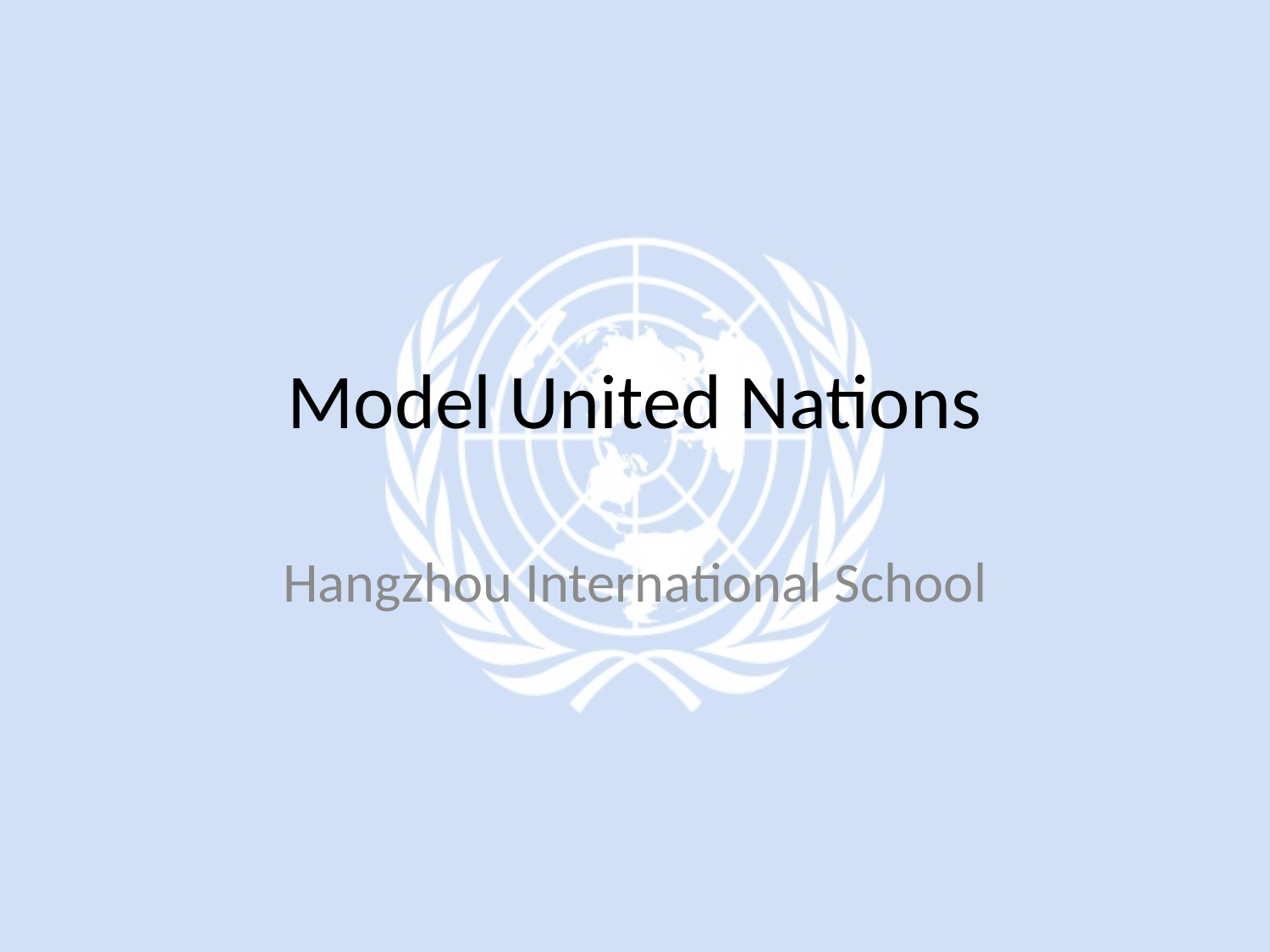

# Model United Nations
Hangzhou International School